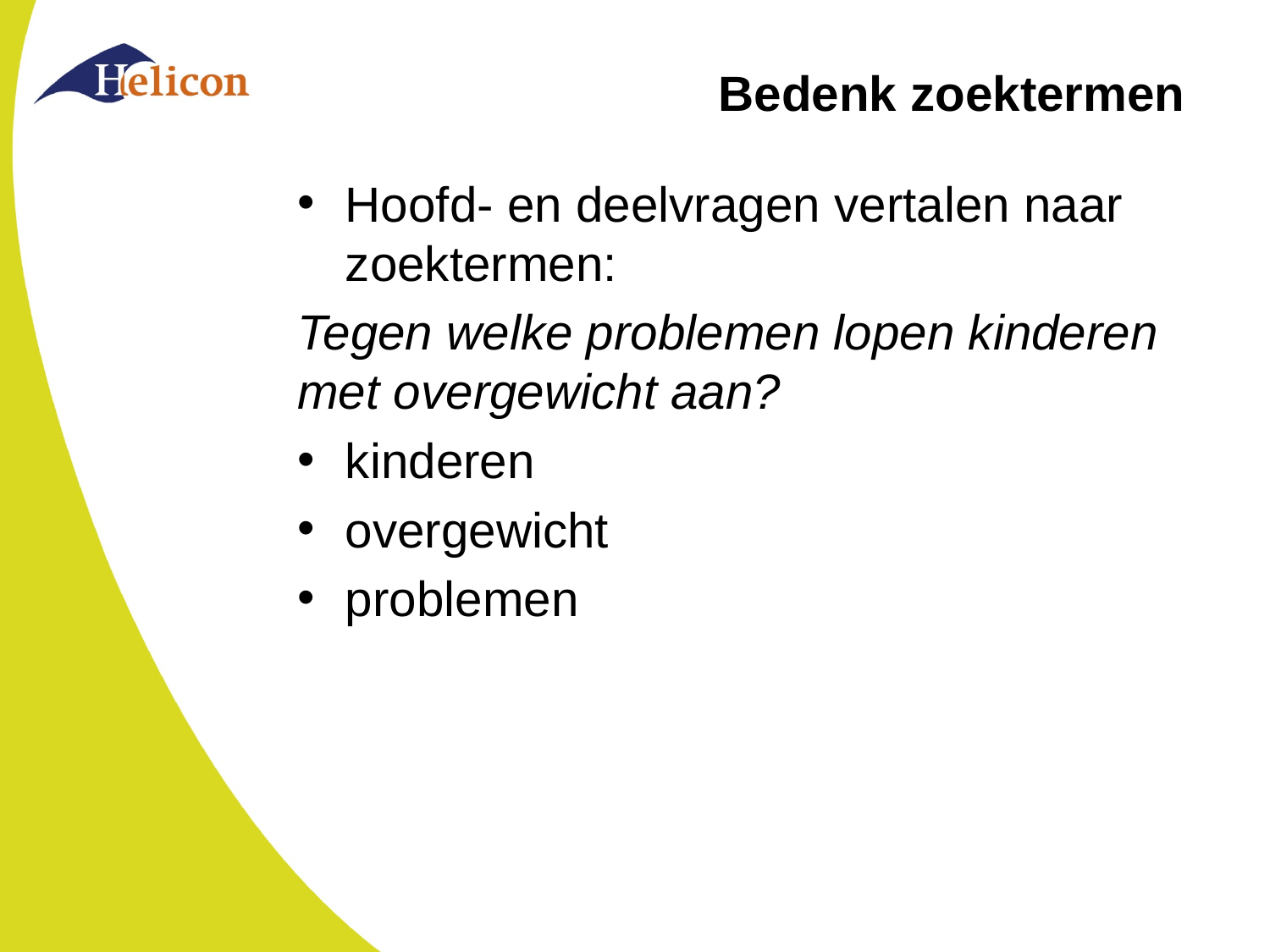

# Bedenk zoektermen
Hoofd- en deelvragen vertalen naar zoektermen:
Tegen welke problemen lopen kinderen met overgewicht aan?
kinderen
overgewicht
problemen